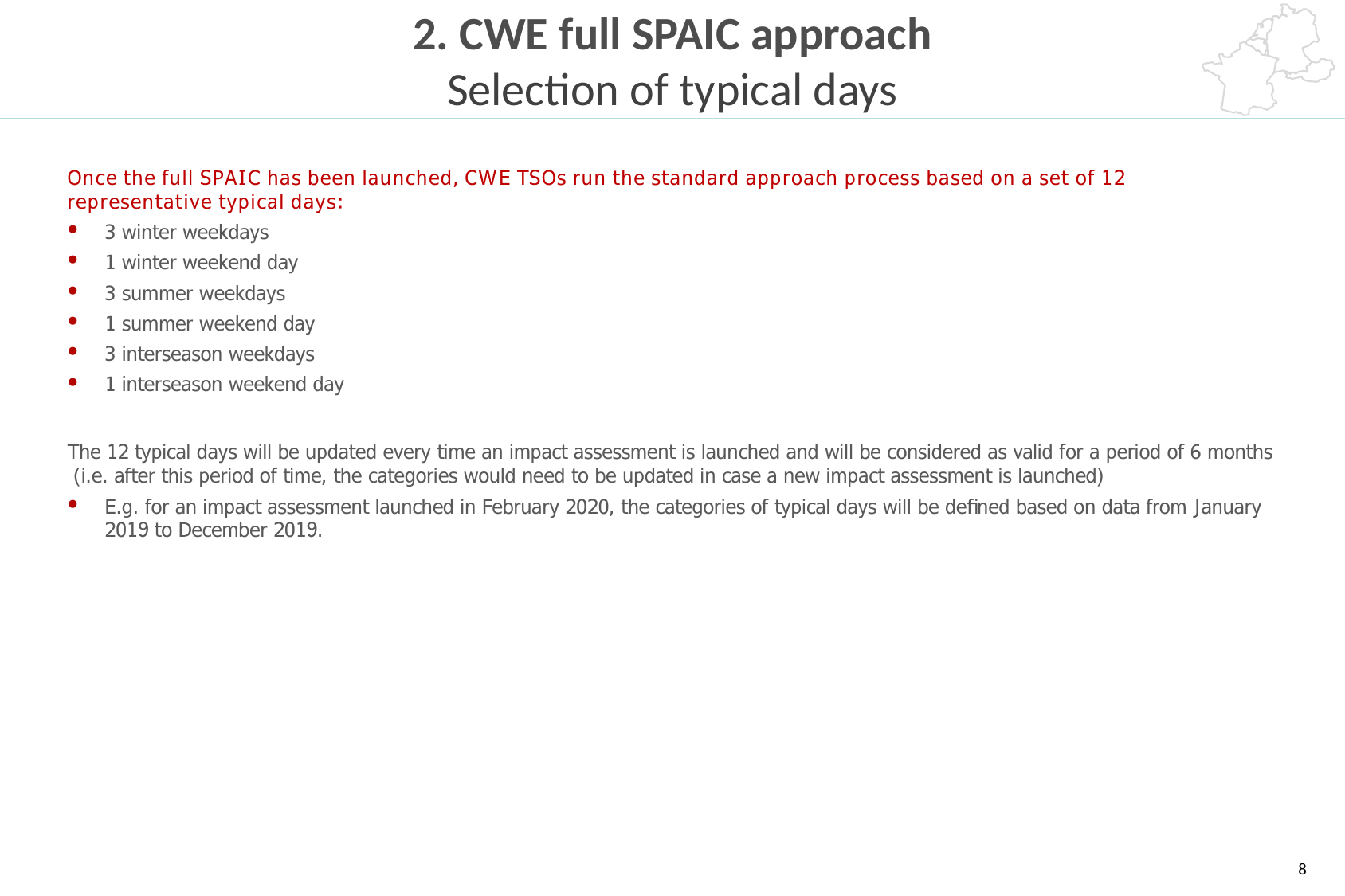

2. CWE full SPAIC approach
Selection of typical days
Once the full SPAIC has been launched, CWE TSOs run the standard approach process based on a set of 12 representative typical days:
3 winter weekdays
1 winter weekend day
3 summer weekdays
1 summer weekend day
3 interseason weekdays
1 interseason weekend day

The 12 typical days will be updated every time an impact assessment is launched and will be considered as valid for a period of 6 months  (i.e. after this period of time, the categories would need to be updated in case a new impact assessment is launched)
E.g. for an impact assessment launched in February 2020, the categories of typical days will be defined based on data from January 2019 to December 2019.

8